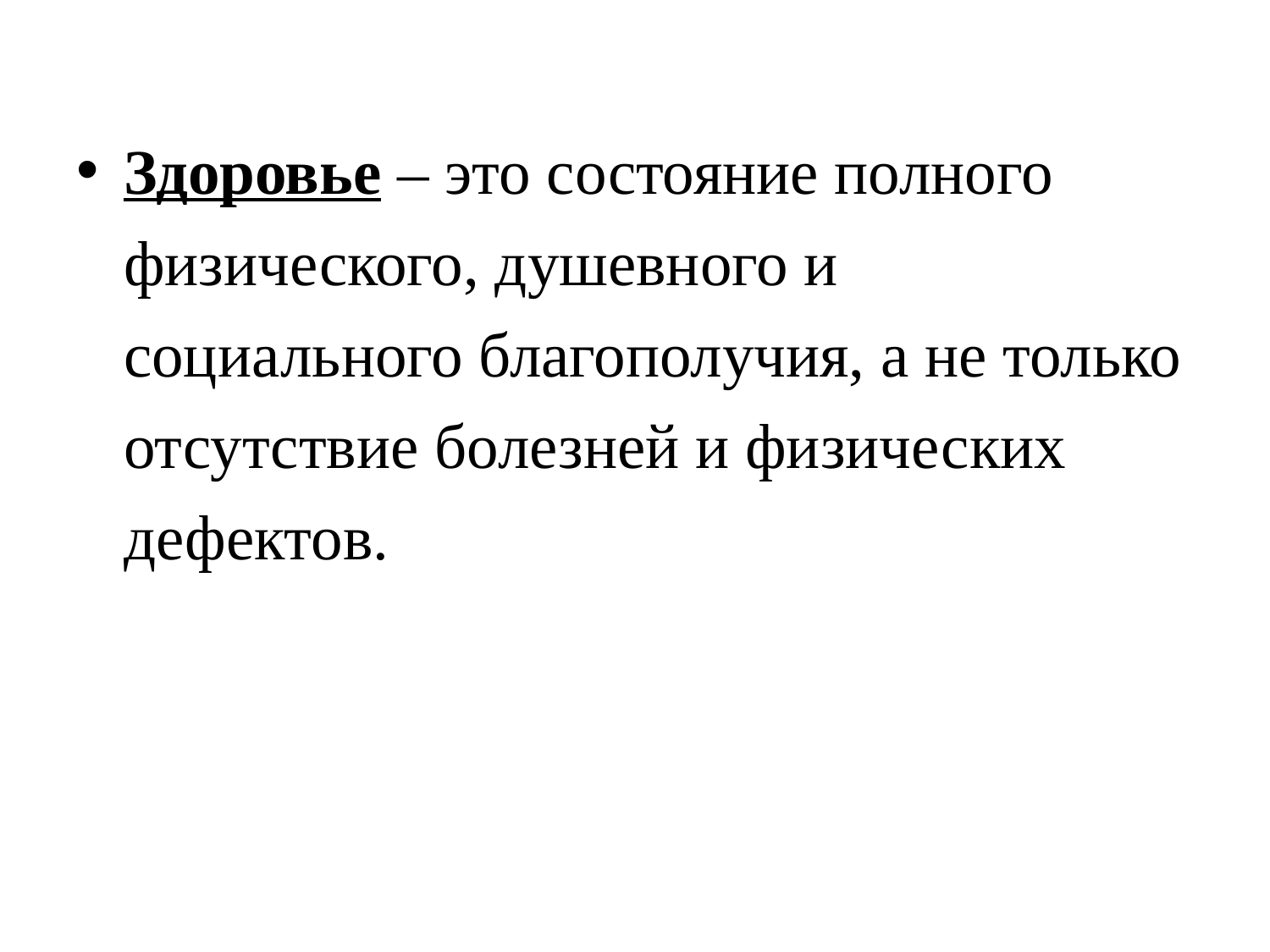

Здоровье – это состояние полного физического, душевного и социального благополучия, а не только отсутствие болезней и физических дефектов.